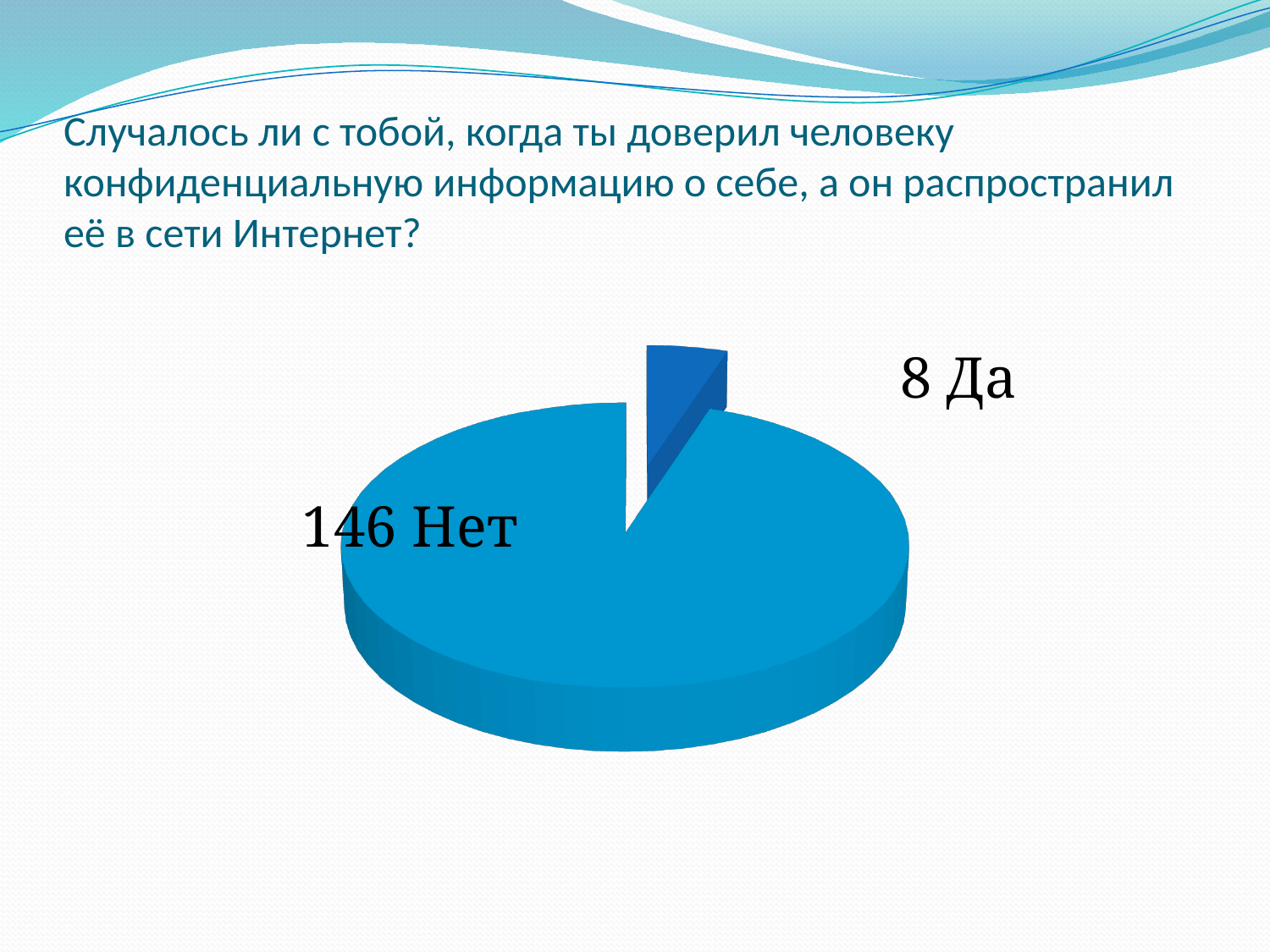

# Случалось ли с тобой, когда ты доверил человеку конфиденциальную информацию о себе, а он распространил её в сети Интернет?

[unsupported chart]